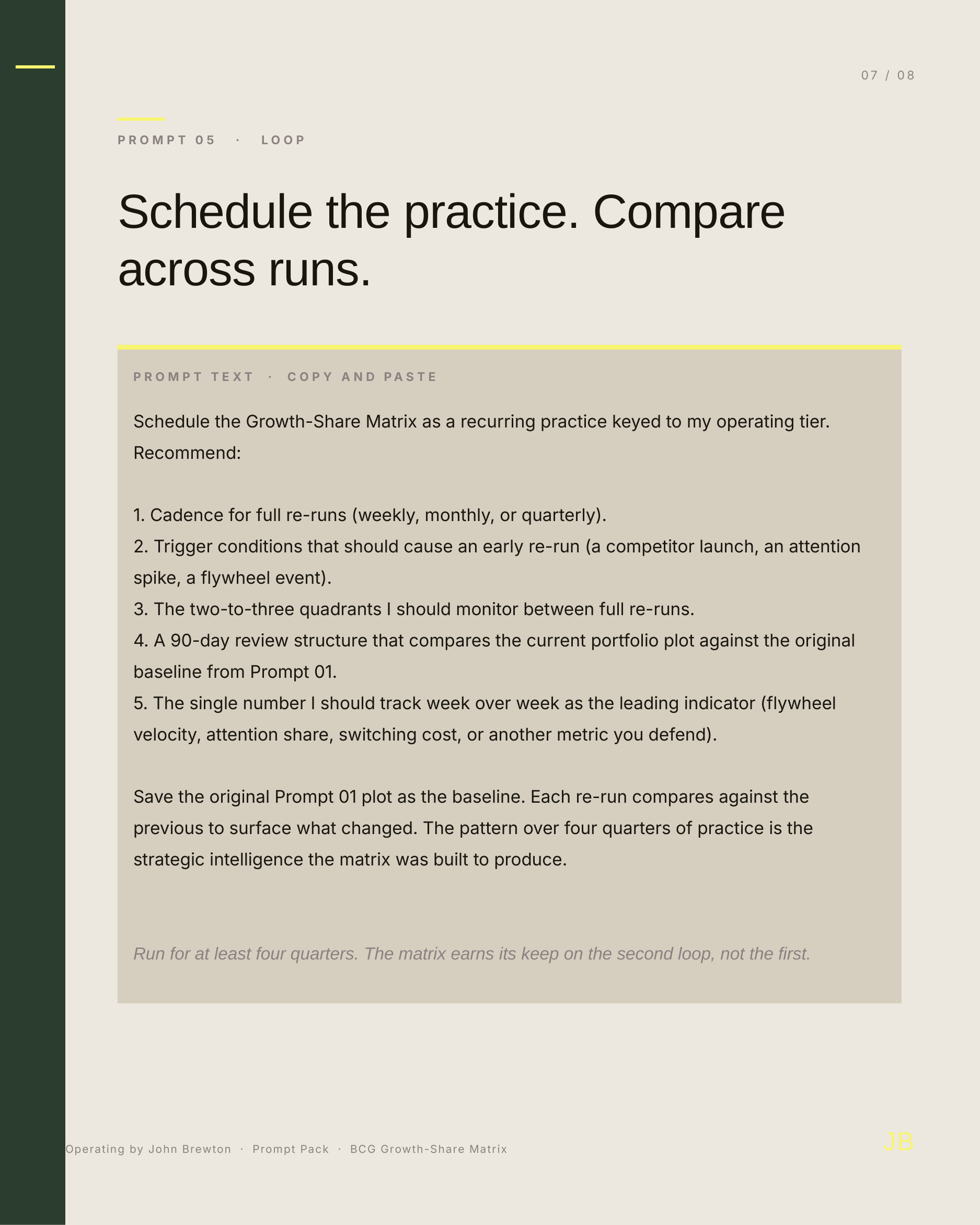

07 / 08

PROMPT 05   ·   LOOP
Schedule the practice. Compare across runs.

PROMPT TEXT  ·  COPY AND PASTE
Schedule the Growth-Share Matrix as a recurring practice keyed to my operating tier. Recommend:

1. Cadence for full re-runs (weekly, monthly, or quarterly).
2. Trigger conditions that should cause an early re-run (a competitor launch, an attention spike, a flywheel event).
3. The two-to-three quadrants I should monitor between full re-runs.
4. A 90-day review structure that compares the current portfolio plot against the original baseline from Prompt 01.
5. The single number I should track week over week as the leading indicator (flywheel velocity, attention share, switching cost, or another metric you defend).

Save the original Prompt 01 plot as the baseline. Each re-run compares against the previous to surface what changed. The pattern over four quarters of practice is the strategic intelligence the matrix was built to produce.
Run for at least four quarters. The matrix earns its keep on the second loop, not the first.
JB
Operating by John Brewton  ·  Prompt Pack  ·  BCG Growth-Share Matrix